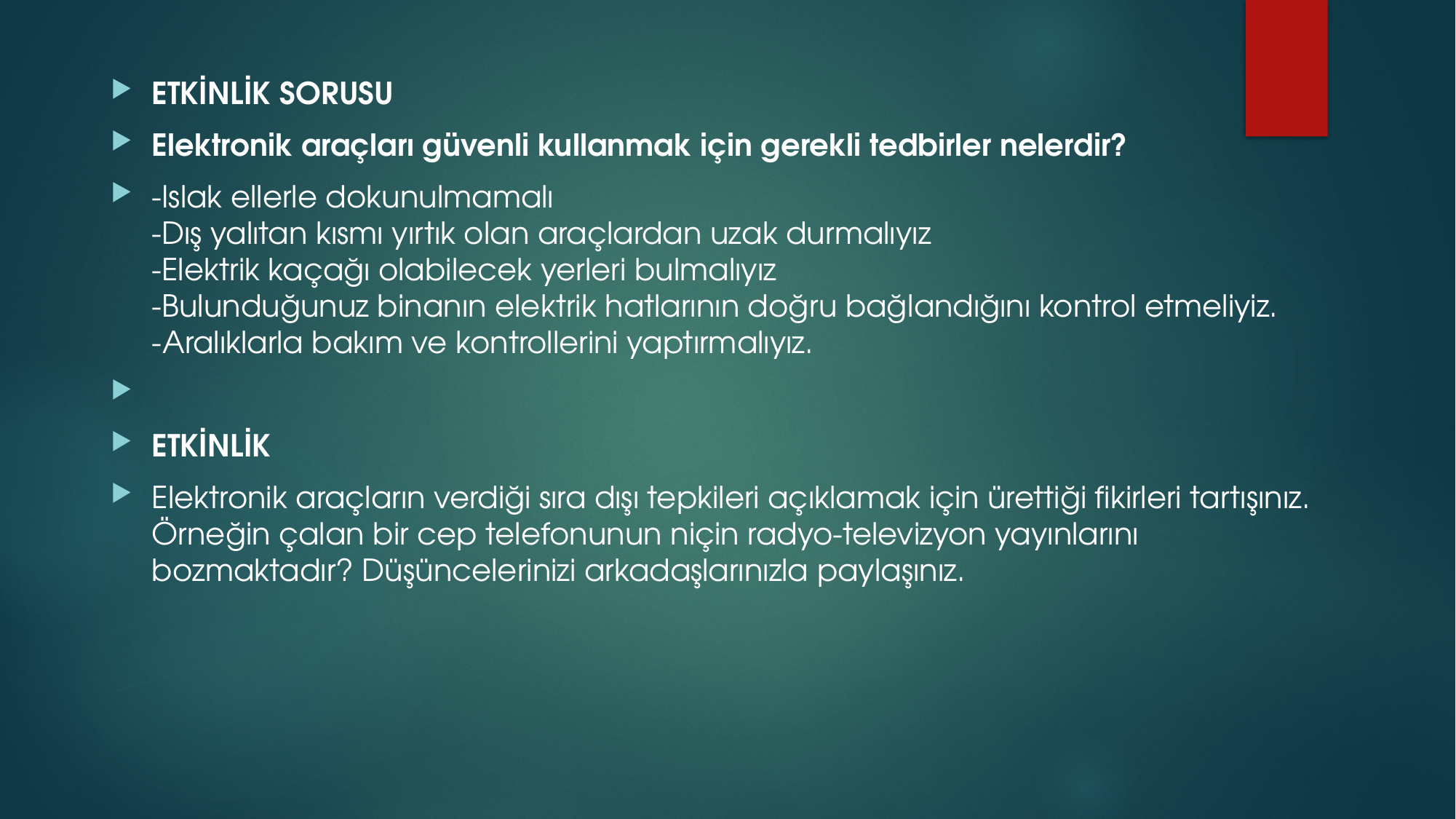

ETKİNLİK SORUSU
Elektronik araçları güvenli kullanmak için gerekli tedbirler nelerdir?
-Islak ellerle dokunulmamalı
-Dış yalıtan kısmı yırtık olan araçlardan uzak durmalıyız
-Elektrik kaçağı olabilecek yerleri bulmalıyız
-Bulunduğunuz binanın elektrik hatlarının doğru bağlandığını kontrol etmeliyiz.
-Aralıklarla bakım ve kontrollerini yaptırmalıyız.

ETKİNLİK
Elektronik araçların verdiği sıra dışı tepkileri açıklamak için ürettiği fikirleri tartışınız. Örneğin çalan bir cep telefonunun niçin radyo-televizyon yayınlarını bozmaktadır? Düşüncelerinizi arkadaşlarınızla paylaşınız.